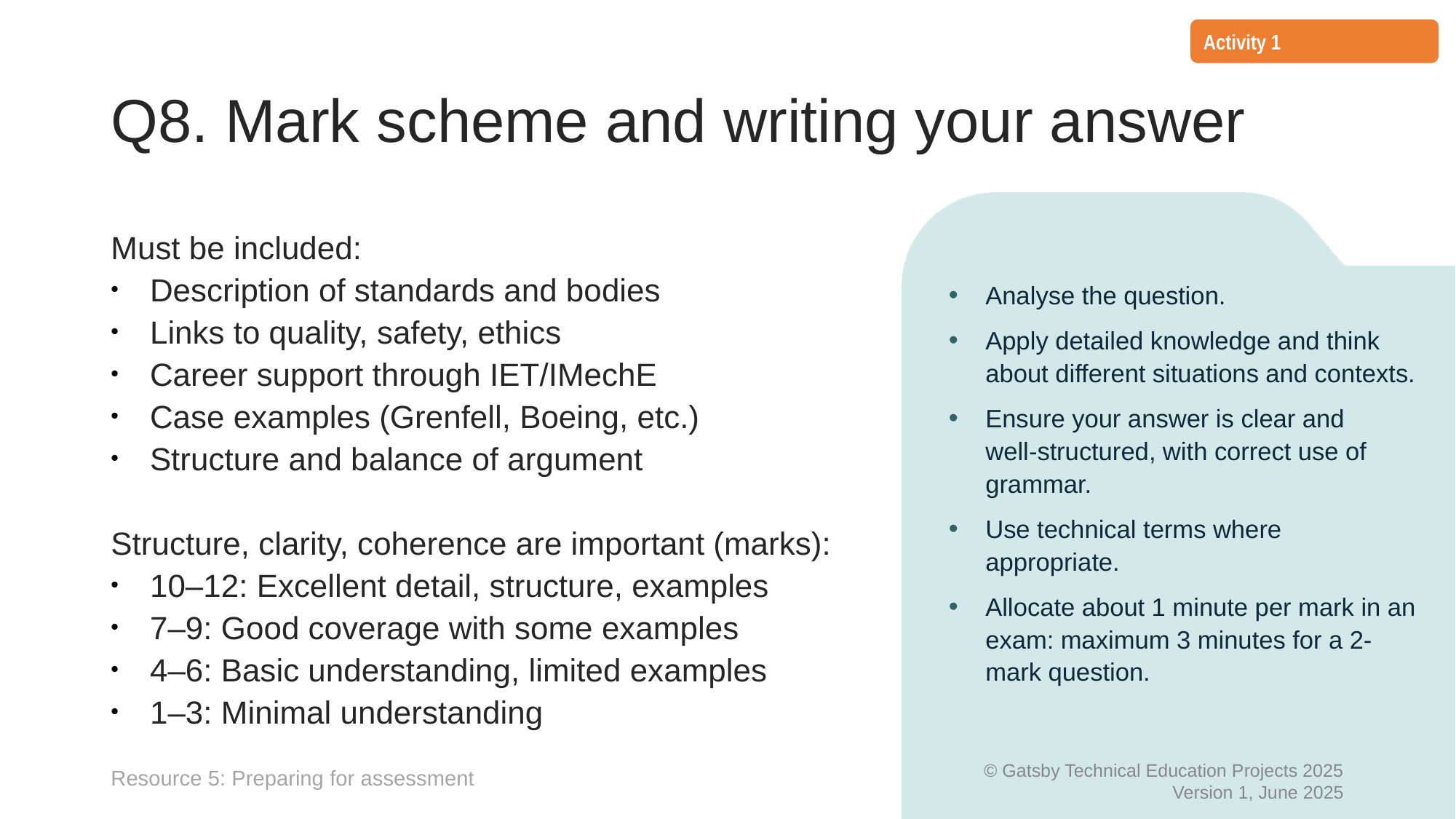

Activity 1
# Q8. Mark scheme and writing your answer
Must be included:
Description of standards and bodies
Links to quality, safety, ethics
Career support through IET/IMechE
Case examples (Grenfell, Boeing, etc.)
Structure and balance of argument

Structure, clarity, coherence are important (marks):
10–12: Excellent detail, structure, examples
7–9: Good coverage with some examples
4–6: Basic understanding, limited examples
1–3: Minimal understanding

Analyse the question.
Apply detailed knowledge and think about different situations and contexts.
Ensure your answer is clear and
well-structured, with correct use of grammar.
Use technical terms where appropriate.
Allocate about 1 minute per mark in an exam: maximum 3 minutes for a 2-mark question.
Resource 5: Preparing for assessment